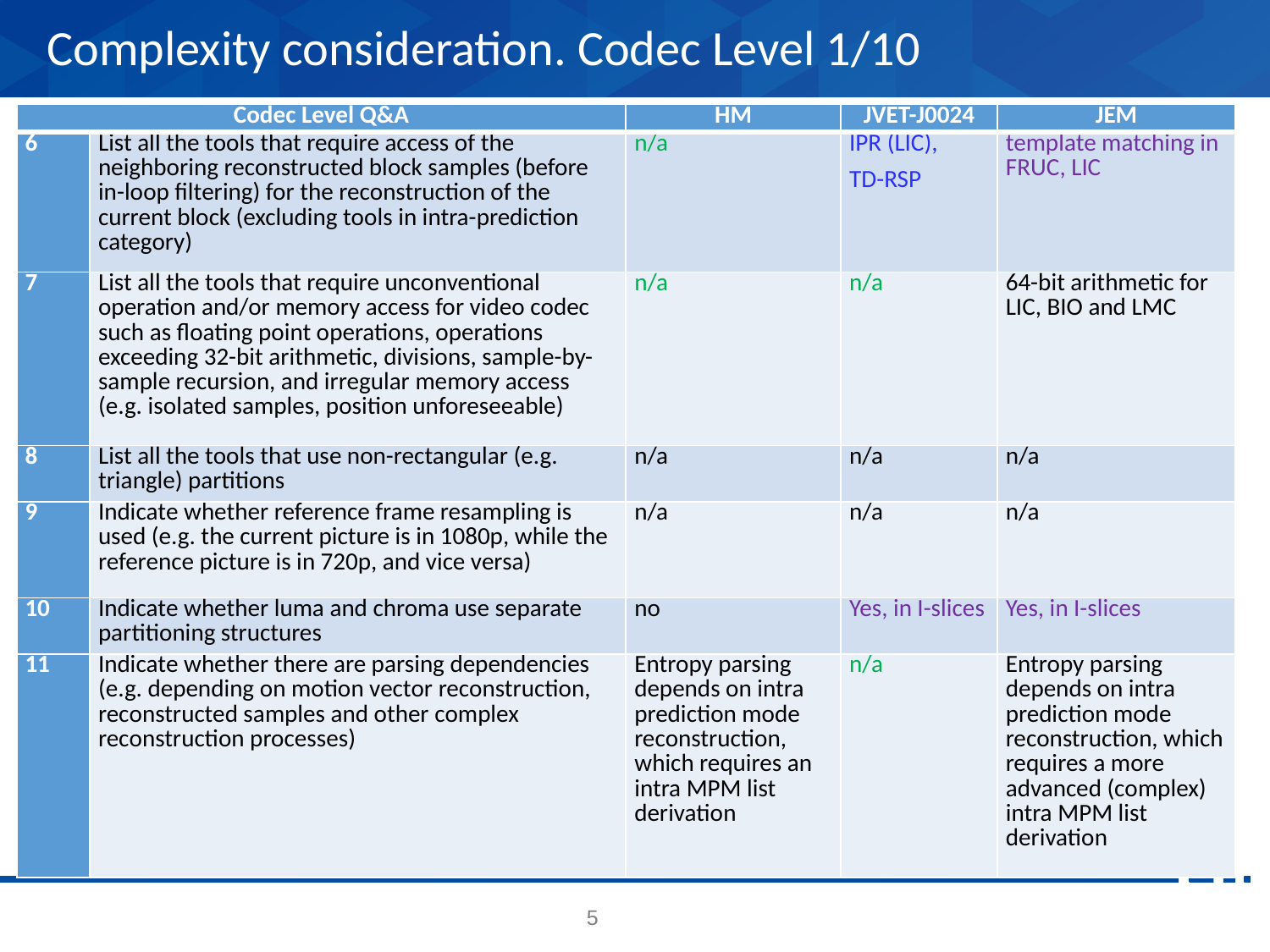

# Complexity consideration. Codec Level 1/10
| Codec Level Q&A |  | HM | JVET-J0024 | JEM |
| --- | --- | --- | --- | --- |
| 6 | List all the tools that require access of the neighboring reconstructed block samples (before in-loop filtering) for the reconstruction of the current block (excluding tools in intra-prediction category) | n/a | IPR (LIC), TD-RSP | template matching in FRUC, LIC |
| 7 | List all the tools that require unconventional operation and/or memory access for video codec such as floating point operations, operations exceeding 32-bit arithmetic, divisions, sample-by-sample recursion, and irregular memory access (e.g. isolated samples, position unforeseeable) | n/a | n/a | 64-bit arithmetic for LIC, BIO and LMC |
| 8 | List all the tools that use non-rectangular (e.g. triangle) partitions | n/a | n/a | n/a |
| 9 | Indicate whether reference frame resampling is used (e.g. the current picture is in 1080p, while the reference picture is in 720p, and vice versa) | n/a | n/a | n/a |
| 10 | Indicate whether luma and chroma use separate partitioning structures | no | Yes, in I-slices | Yes, in I-slices |
| 11 | Indicate whether there are parsing dependencies (e.g. depending on motion vector reconstruction, reconstructed samples and other complex reconstruction processes) | Entropy parsing depends on intra prediction mode reconstruction, which requires an intra MPM list derivation | n/a | Entropy parsing depends on intra prediction mode reconstruction, which requires a more advanced (complex) intra MPM list derivation |